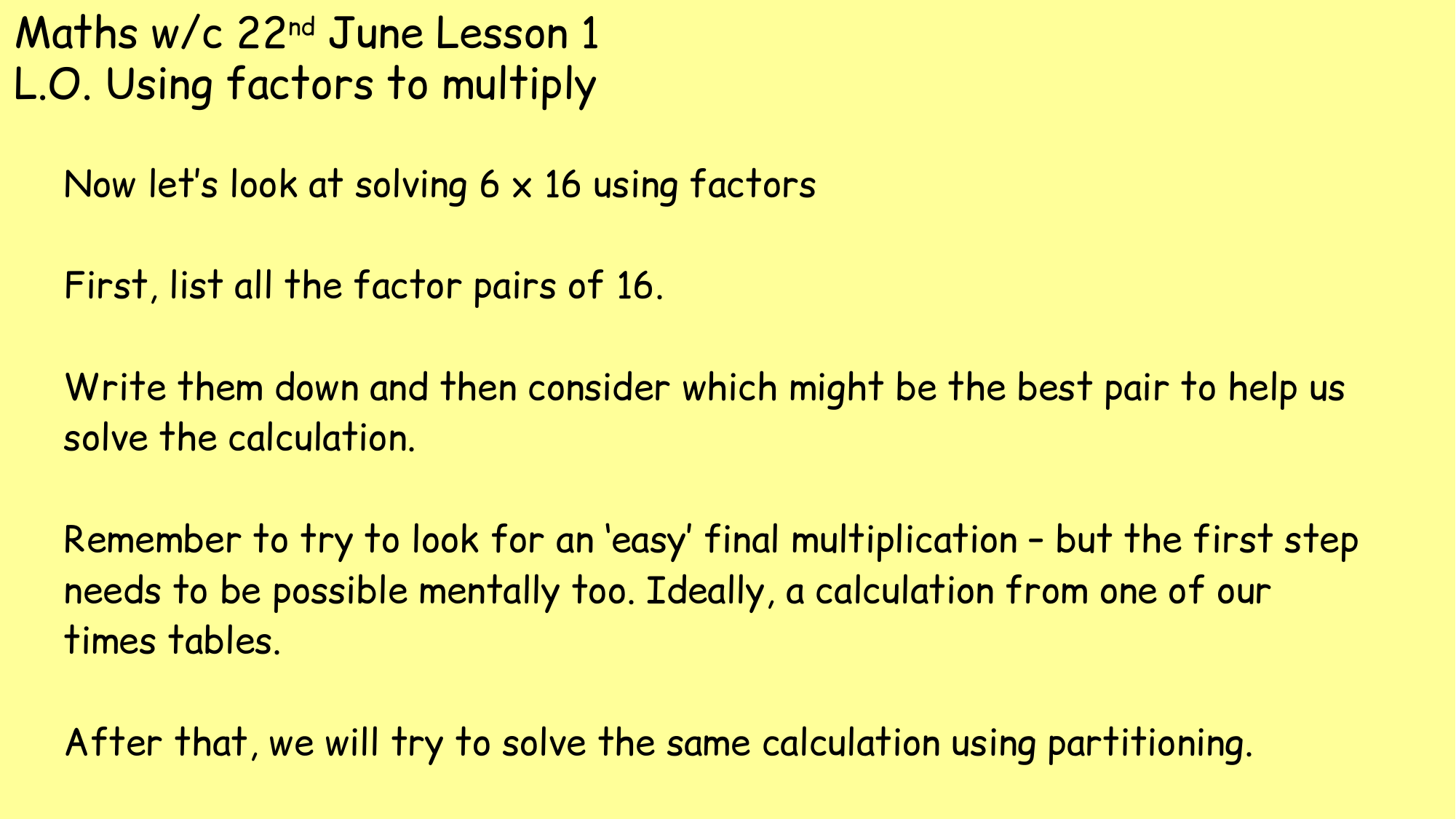

Maths w/c 22nd June Lesson 1
L.O. Using factors to multiply
| Now let’s look at solving 6 x 16 using factors First, list all the factor pairs of 16. Write them down and then consider which might be the best pair to help us solve the calculation. Remember to try to look for an ‘easy’ final multiplication – but the first step needs to be possible mentally too. Ideally, a calculation from one of our times tables. After that, we will try to solve the same calculation using partitioning. |
| --- |